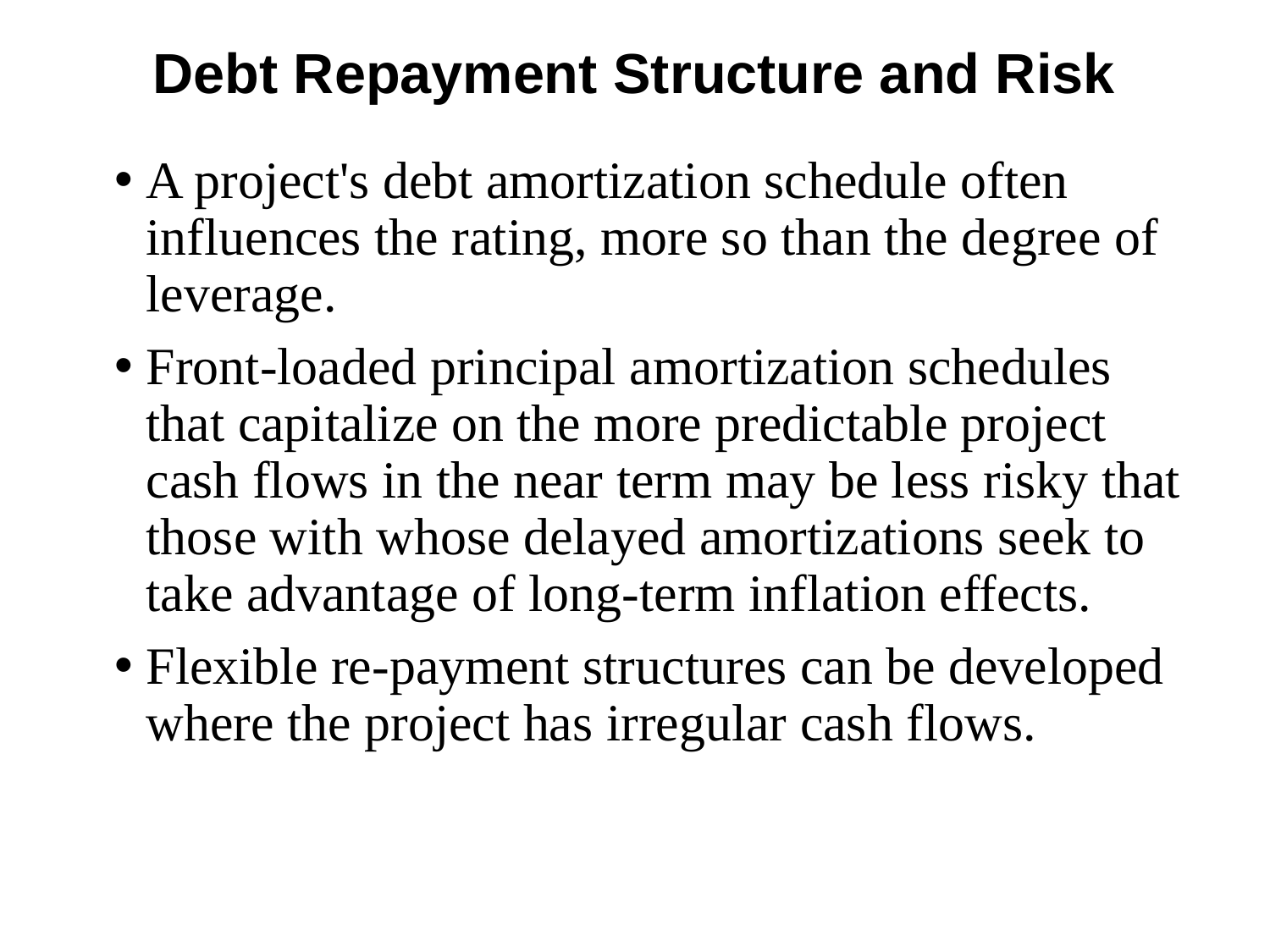

# Debt Repayment Structure and Risk
A project's debt amortization schedule often influences the rating, more so than the degree of leverage.
Front-loaded principal amortization schedules that capitalize on the more predictable project cash flows in the near term may be less risky that those with whose delayed amortizations seek to take advantage of long-term inflation effects.
Flexible re-payment structures can be developed where the project has irregular cash flows.